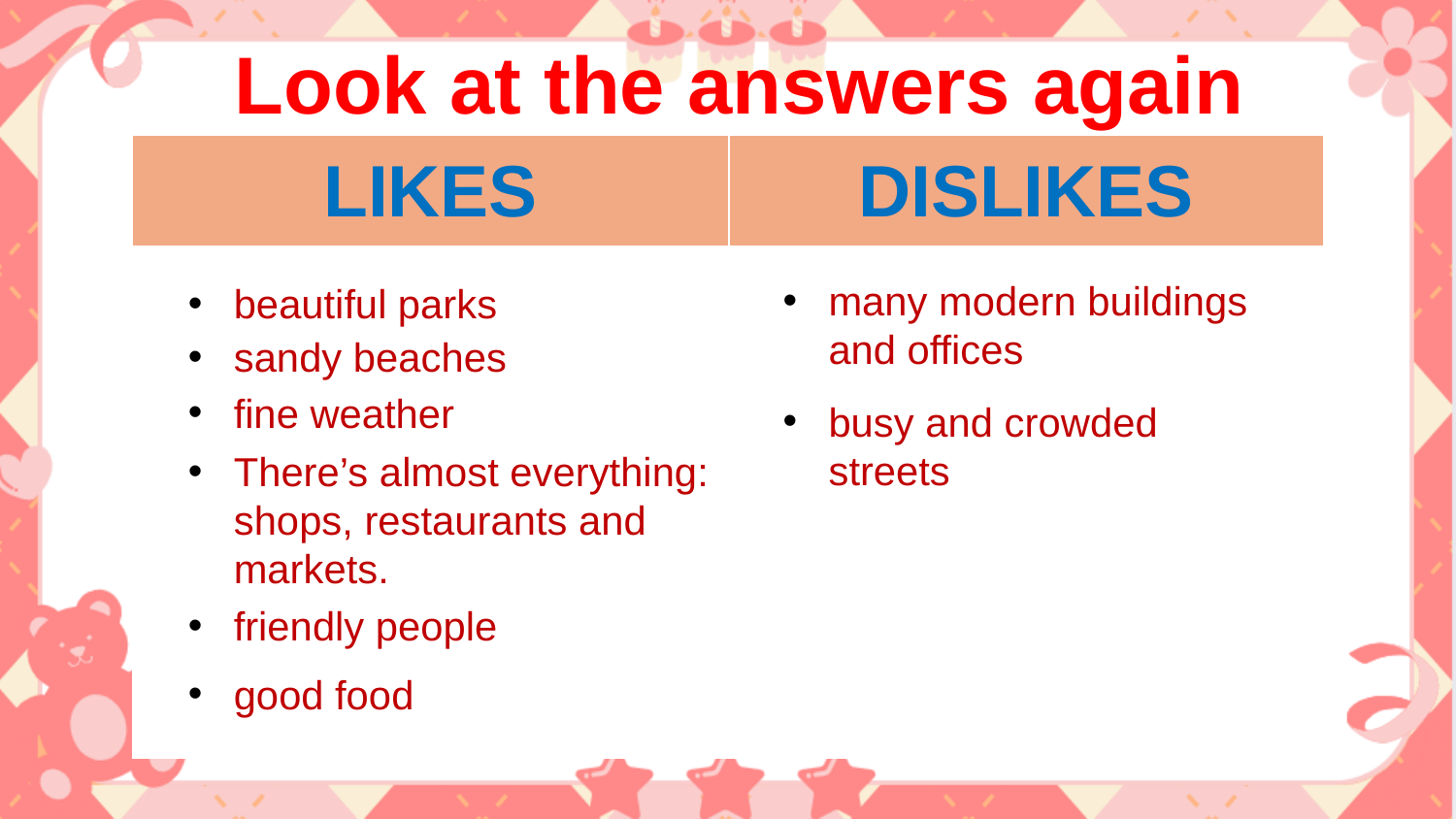

Look at the answers again
| LIKES | DISLIKES |
| --- | --- |
|  |  |
many modern buildings and offices
beautiful parks
sandy beaches
fine weather
busy and crowded streets
There’s almost everything: shops, restaurants and markets.
friendly people
good food